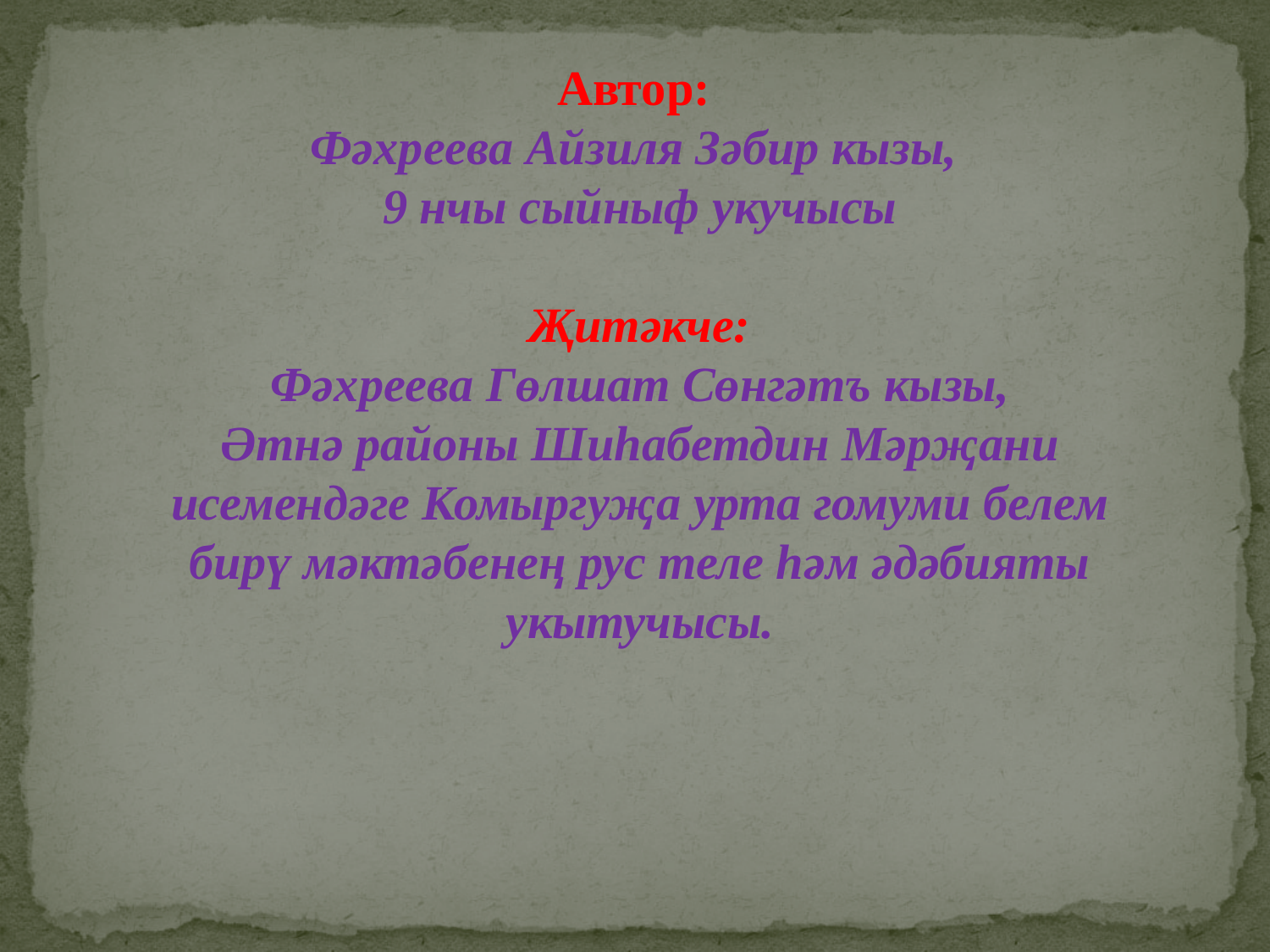

Автор:
Фәхреева Айзиля Зәбир кызы,
9 нчы сыйныф укучысы

Җитәкче:
Фәхреева Гөлшат Сөнгәтъ кызы,
Әтнә районы Шиһабетдин Мәрҗани исемендәге Комыргуҗа урта гомуми белем бирү мәктәбенең рус теле һәм әдәбияты укытучысы.